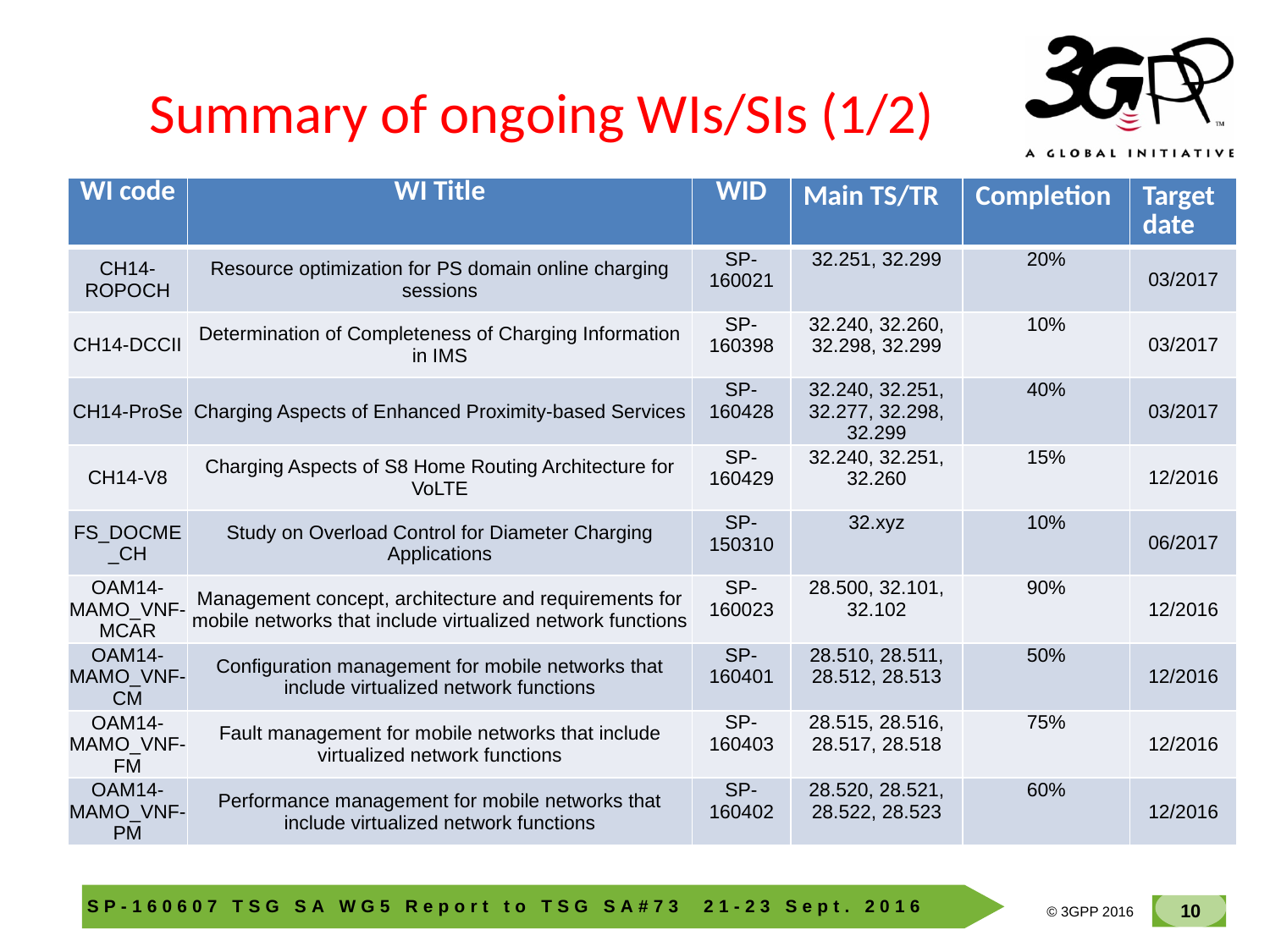

# Summary of ongoing WIs/SIs (1/2)
| WI code | WI Title | WID | Main TS/TR | Completion | Target date |
| --- | --- | --- | --- | --- | --- |
| CH14-ROPOCH | Resource optimization for PS domain online charging sessions | SP-160021 | 32.251, 32.299 | 20% | 03/2017 |
| CH14-DCCII | Determination of Completeness of Charging Information in IMS | SP-160398 | 32.240, 32.260, 32.298, 32.299 | 10% | 03/2017 |
| CH14-ProSe | Charging Aspects of Enhanced Proximity-based Services | SP-160428 | 32.240, 32.251, 32.277, 32.298, 32.299 | 40% | 03/2017 |
| CH14-V8 | Charging Aspects of S8 Home Routing Architecture for VoLTE | SP-160429 | 32.240, 32.251, 32.260 | 15% | 12/2016 |
| FS\_DOCME\_CH | Study on Overload Control for Diameter Charging Applications | SP-150310 | 32.xyz | 10% | 06/2017 |
| OAM14-MAMO\_VNF-MCAR | Management concept, architecture and requirements for mobile networks that include virtualized network functions | SP-160023 | 28.500, 32.101, 32.102 | 90% | 12/2016 |
| OAM14-MAMO\_VNF-CM | Configuration management for mobile networks that include virtualized network functions | SP-160401 | 28.510, 28.511, 28.512, 28.513 | 50% | 12/2016 |
| OAM14-MAMO\_VNF-FM | Fault management for mobile networks that include virtualized network functions | SP-160403 | 28.515, 28.516, 28.517, 28.518 | 75% | 12/2016 |
| OAM14-MAMO\_VNF-PM | Performance management for mobile networks that include virtualized network functions | SP-160402 | 28.520, 28.521, 28.522, 28.523 | 60% | 12/2016 |